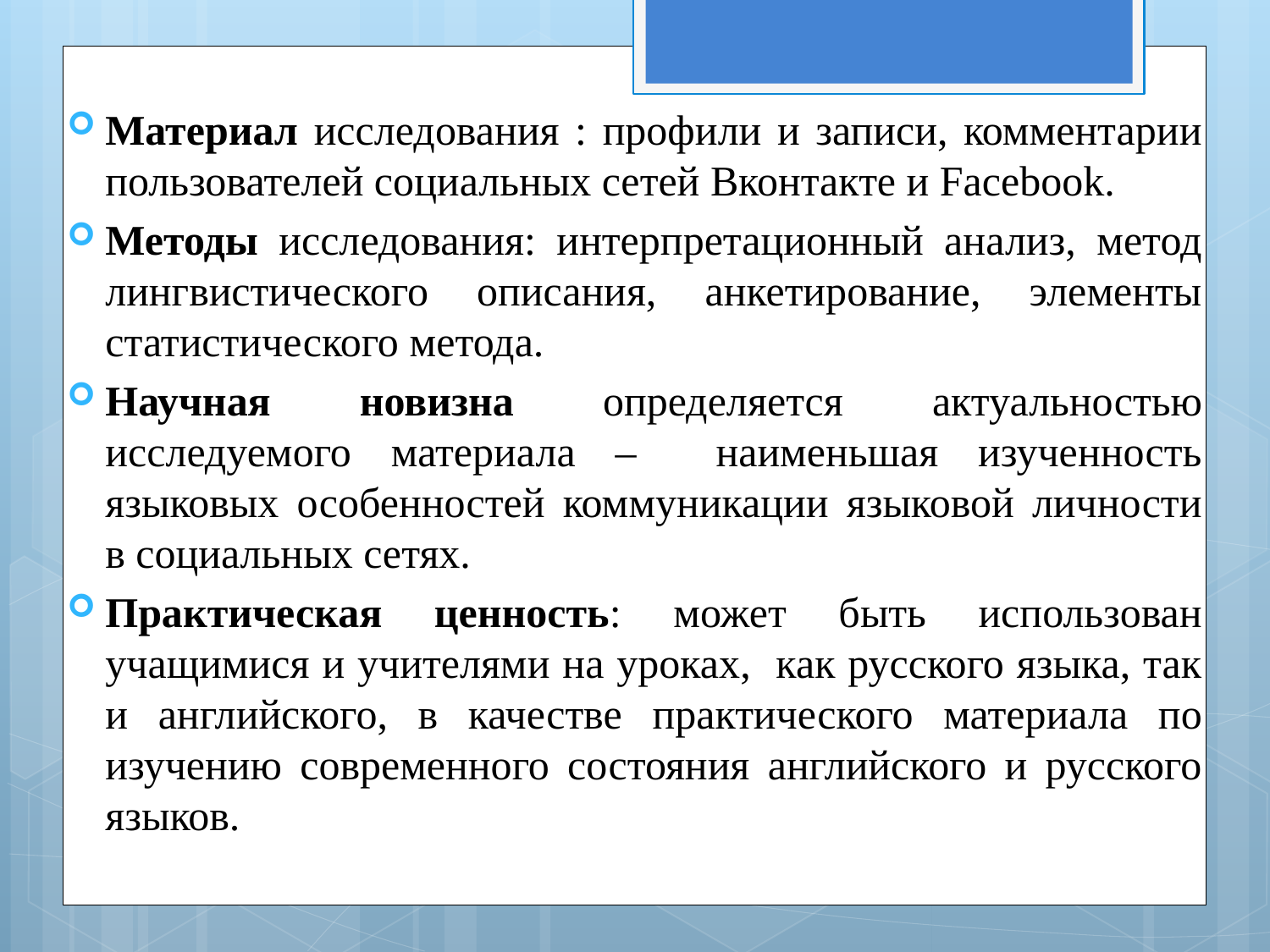

Материал исследования : профили и записи, комментарии пользователей социальных сетей Вконтакте и Facebook.
Методы исследования: интерпретационный анализ, метод лингвистического описания, анкетирование, элементы статистического метода.
Научная новизна определяется актуальностью исследуемого материала –  наименьшая изученность языковых особенностей коммуникации языковой личности в социальных сетях.
Практическая ценность: может быть использован учащимися и учителями на уроках,  как русского языка, так и английского, в качестве практического материала по изучению современного состояния английского и русского языков.